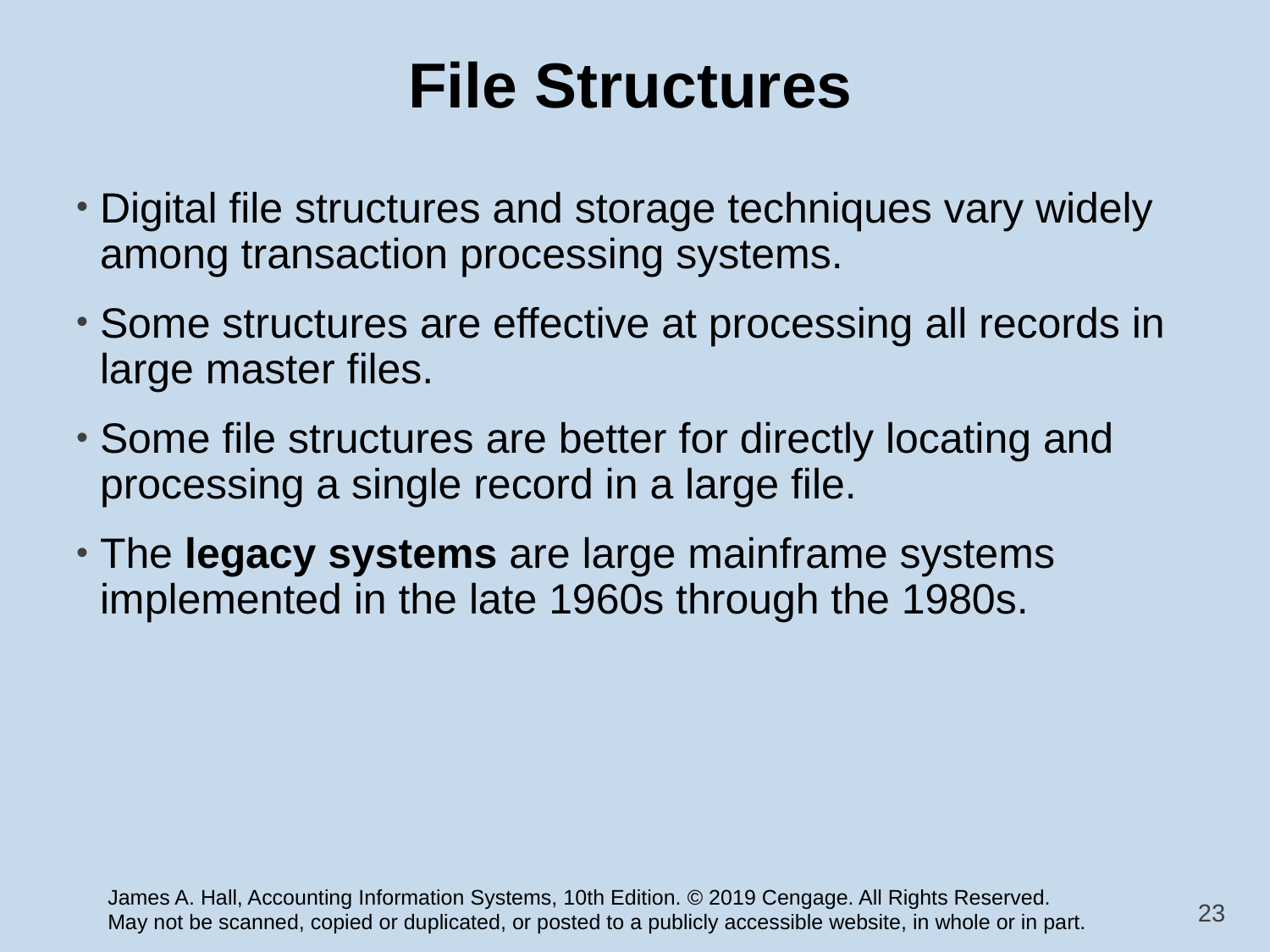

# File Structures
Digital file structures and storage techniques vary widely among transaction processing systems.
Some structures are effective at processing all records in large master files.
Some file structures are better for directly locating and processing a single record in a large file.
The legacy systems are large mainframe systems implemented in the late 1960s through the 1980s.
23